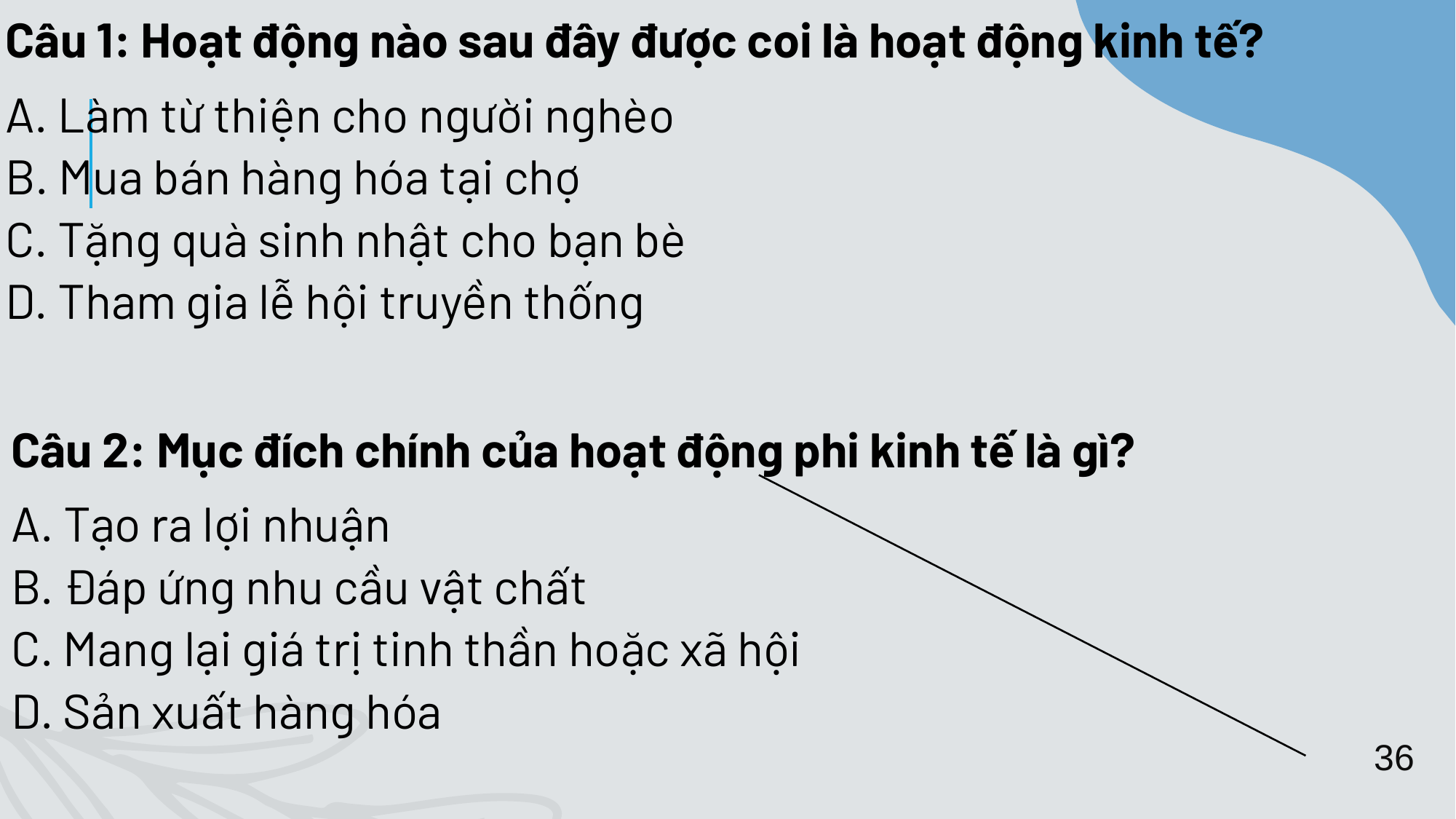

Câu 1: Hoạt động nào sau đây được coi là hoạt động kinh tế?
A. Làm từ thiện cho người nghèo
B. Mua bán hàng hóa tại chợ
C. Tặng quà sinh nhật cho bạn bè
D. Tham gia lễ hội truyền thống
Câu 2: Mục đích chính của hoạt động phi kinh tế là gì?
A. Tạo ra lợi nhuận
B. Đáp ứng nhu cầu vật chất
C. Mang lại giá trị tinh thần hoặc xã hội
D. Sản xuất hàng hóa
36